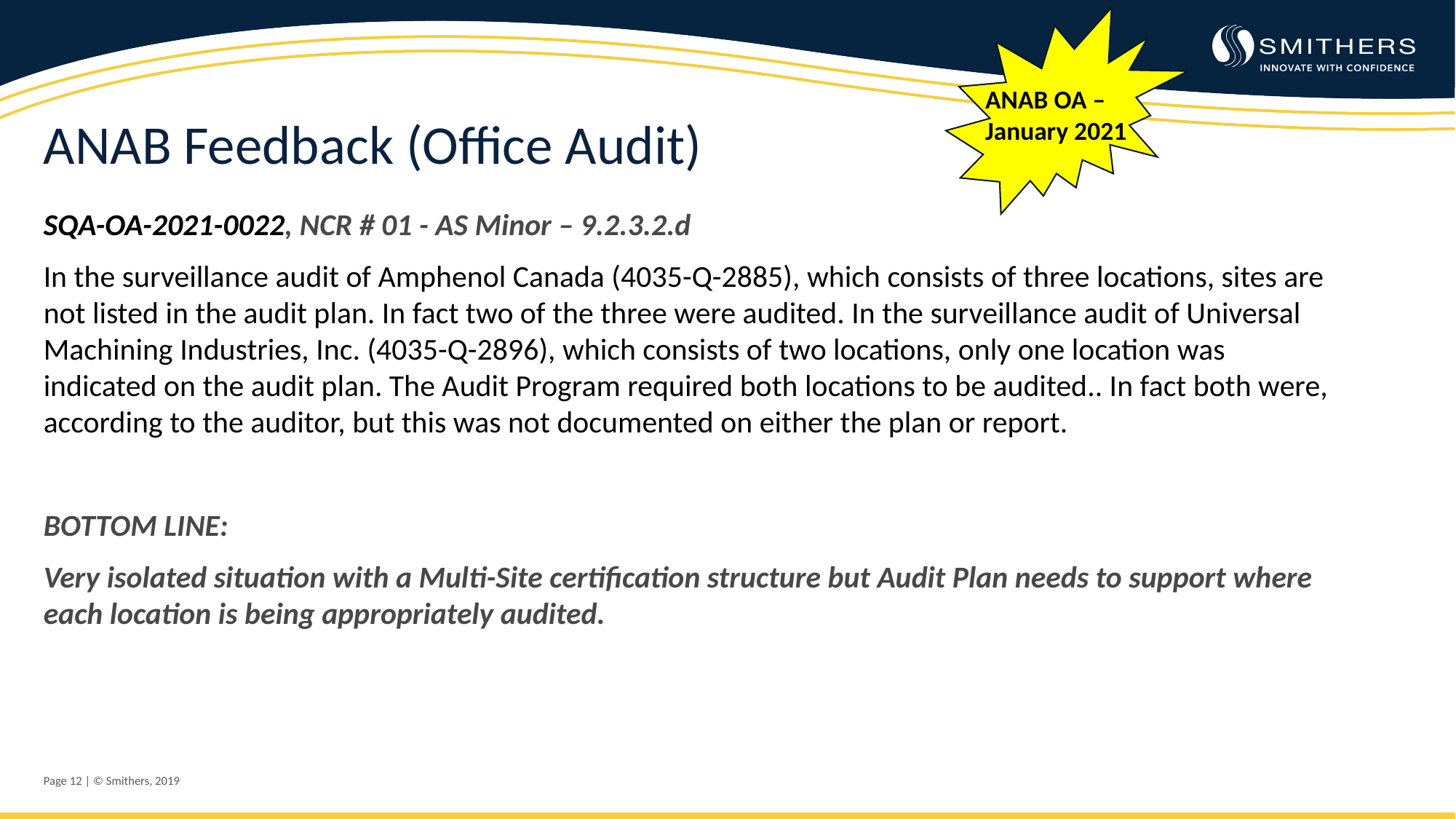

ANAB OA – January 2021
ANAB Feedback (Office Audit)
SQA-OA-2021-0022, NCR # 01 - AS Minor – 9.2.3.2.d
In the surveillance audit of Amphenol Canada (4035-Q-2885), which consists of three locations, sites are not listed in the audit plan. In fact two of the three were audited. In the surveillance audit of Universal Machining Industries, Inc. (4035-Q-2896), which consists of two locations, only one location was indicated on the audit plan. The Audit Program required both locations to be audited.. In fact both were, according to the auditor, but this was not documented on either the plan or report.

BOTTOM LINE:
Very isolated situation with a Multi-Site certification structure but Audit Plan needs to support where each location is being appropriately audited.

Page 12 | © Smithers, 2019